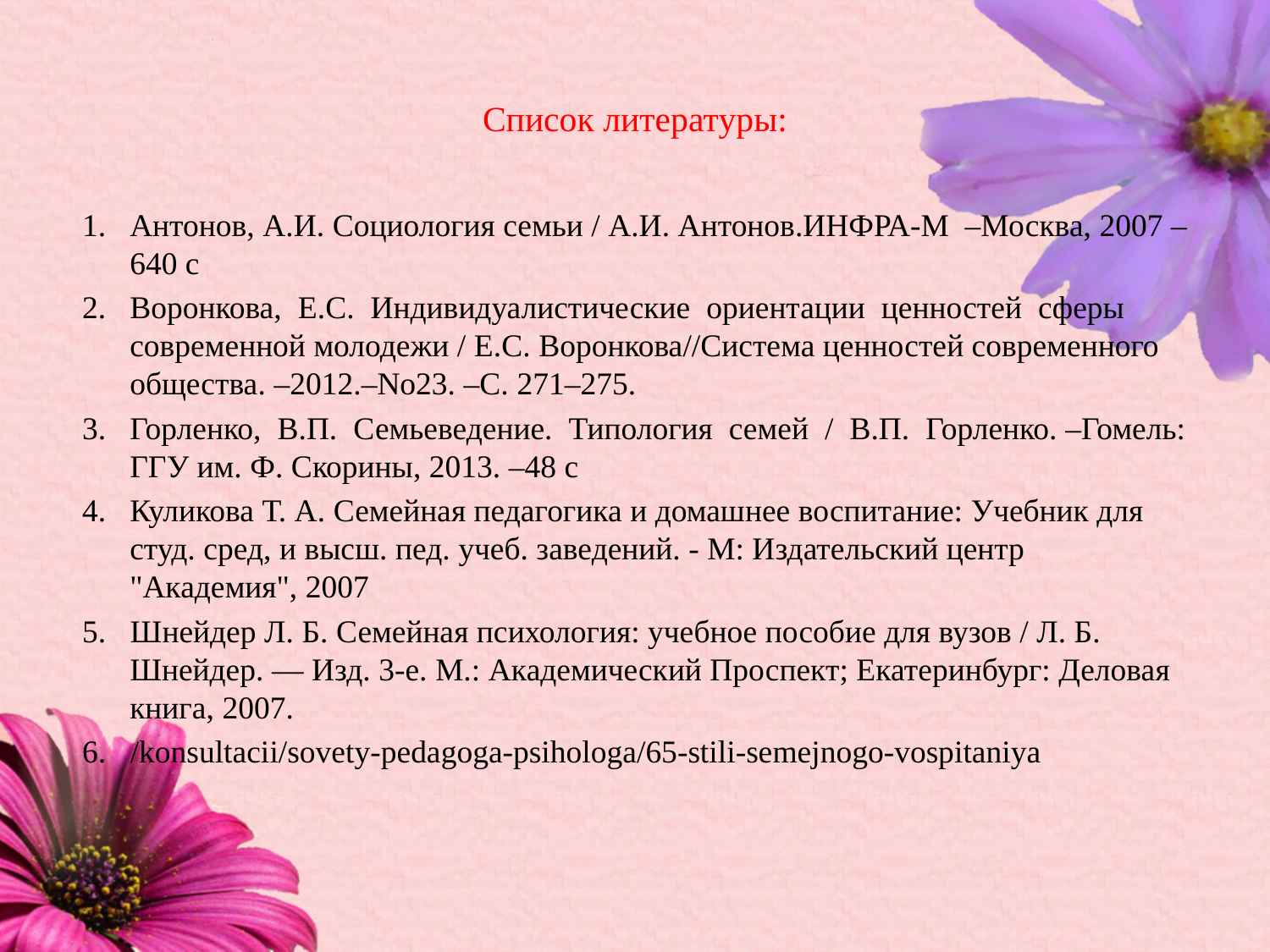

# Список литературы:
Антонов, А.И. Социология семьи / А.И. Антонов.ИНФРА-М  –Москва, 2007 –640 с
Воронкова,  Е.С.  Индивидуалистические  ориентации  ценностей  сферы современной молодежи / Е.С. Воронкова//Система ценностей современного общества. –2012.–No23. –С. 271–275.
Горленко,  В.П.  Семьеведение.  Типология  семей  /  В.П.  Горленко. –Гомель: ГГУ им. Ф. Скорины, 2013. –48 с
Куликова Т. А. Семейная педагогика и домашнее воспитание: Учебник для студ. сред, и высш. пед. учеб. заведений. - М: Издательский центр "Академия", 2007
5.   Шнейдер Л. Б. Семейная психология: учебное пособие для вузов / Л. Б. Шнейдер. — Изд. 3-е. М.: Академический Проспект; Екатеринбург: Деловая книга, 2007.
6.   /konsultacii/sovety-pedagoga-psihologa/65-stili-semejnogo-vospitaniya